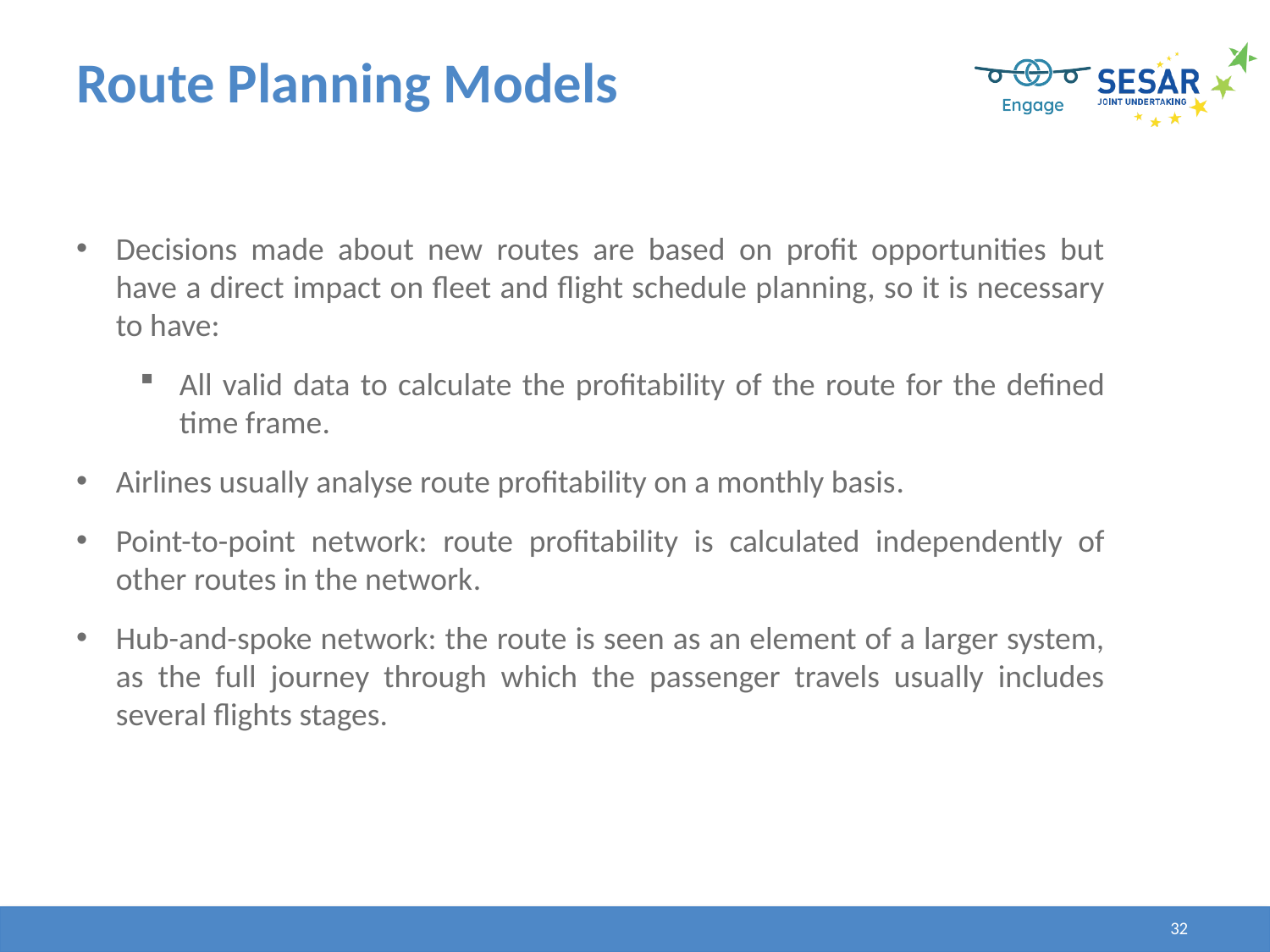

# Route Planning Models
Decisions made about new routes are based on profit opportunities but have a direct impact on fleet and flight schedule planning, so it is necessary to have:
All valid data to calculate the profitability of the route for the defined time frame.
Airlines usually analyse route profitability on a monthly basis.
Point-to-point network: route profitability is calculated independently of other routes in the network.
Hub-and-spoke network: the route is seen as an element of a larger system, as the full journey through which the passenger travels usually includes several flights stages.
32